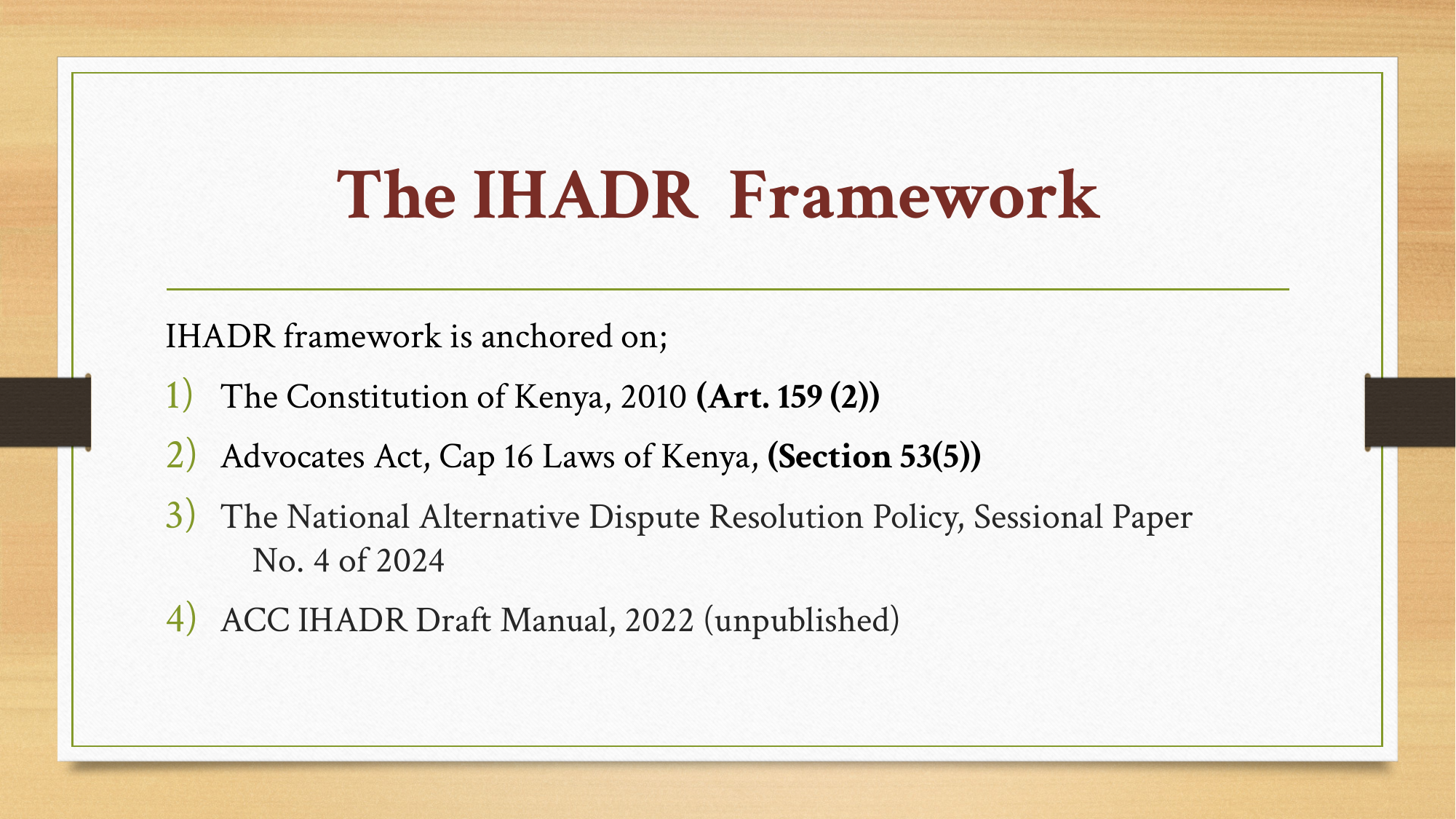

# The IHADR  Framework
IHADR framework is anchored on;
The Constitution of Kenya, 2010 (Art. 159 (2))
Advocates Act, Cap 16 Laws of Kenya, (Section 53(5))
The National Alternative Dispute Resolution Policy, Sessional Paper              No. 4 of 2024
ACC IHADR Draft Manual, 2022 (unpublished)